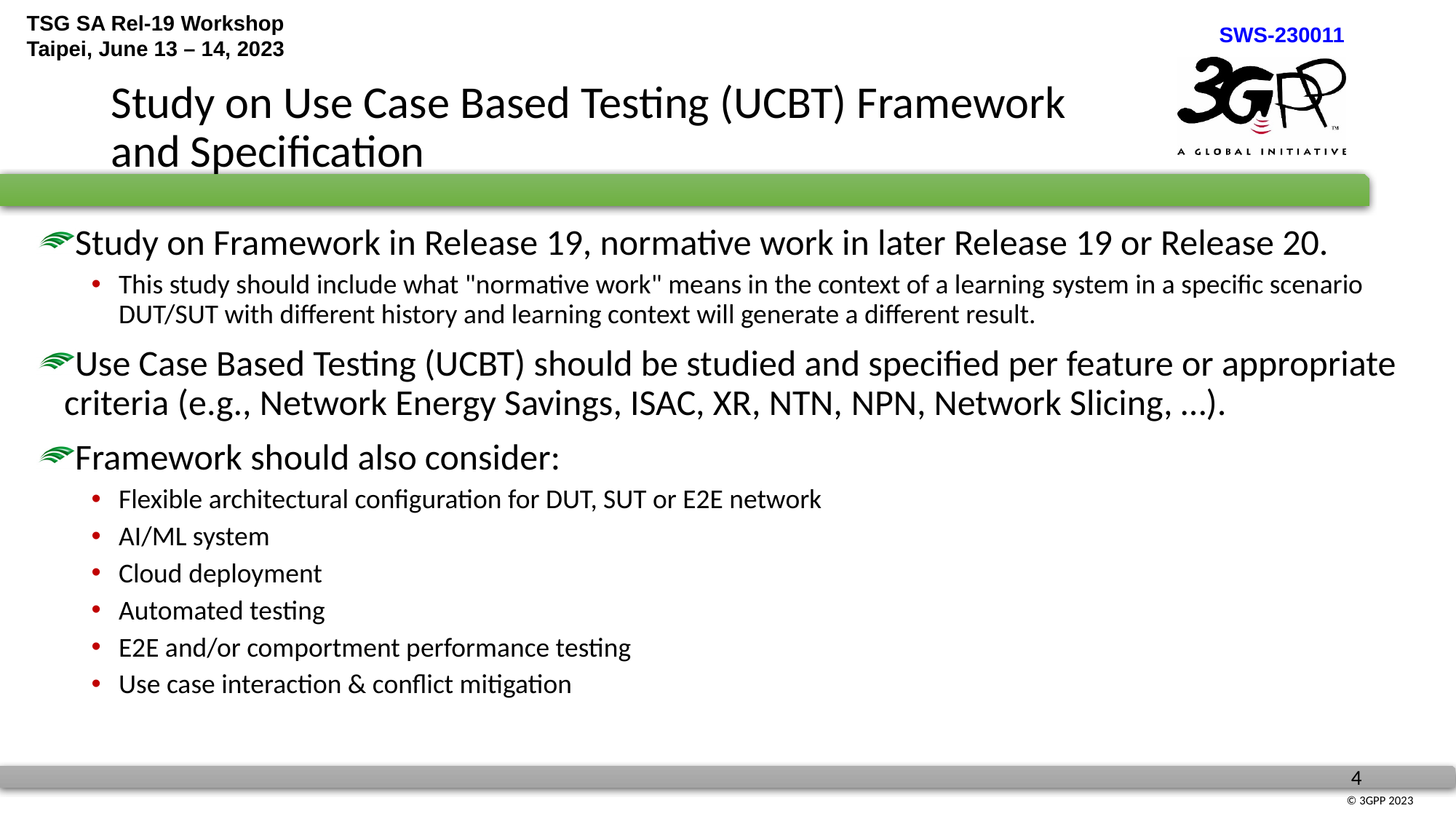

# Study on Use Case Based Testing (UCBT) Framework and Specification
Study on Framework in Release 19, normative work in later Release 19 or Release 20.
This study should include what "normative work" means in the context of a learning system in a specific scenario DUT/SUT with different history and learning context will generate a different result.
Use Case Based Testing (UCBT) should be studied and specified per feature or appropriate criteria (e.g., Network Energy Savings, ISAC, XR, NTN, NPN, Network Slicing, …).
Framework should also consider:
Flexible architectural configuration for DUT, SUT or E2E network
AI/ML system
Cloud deployment
Automated testing
E2E and/or comportment performance testing
Use case interaction & conflict mitigation